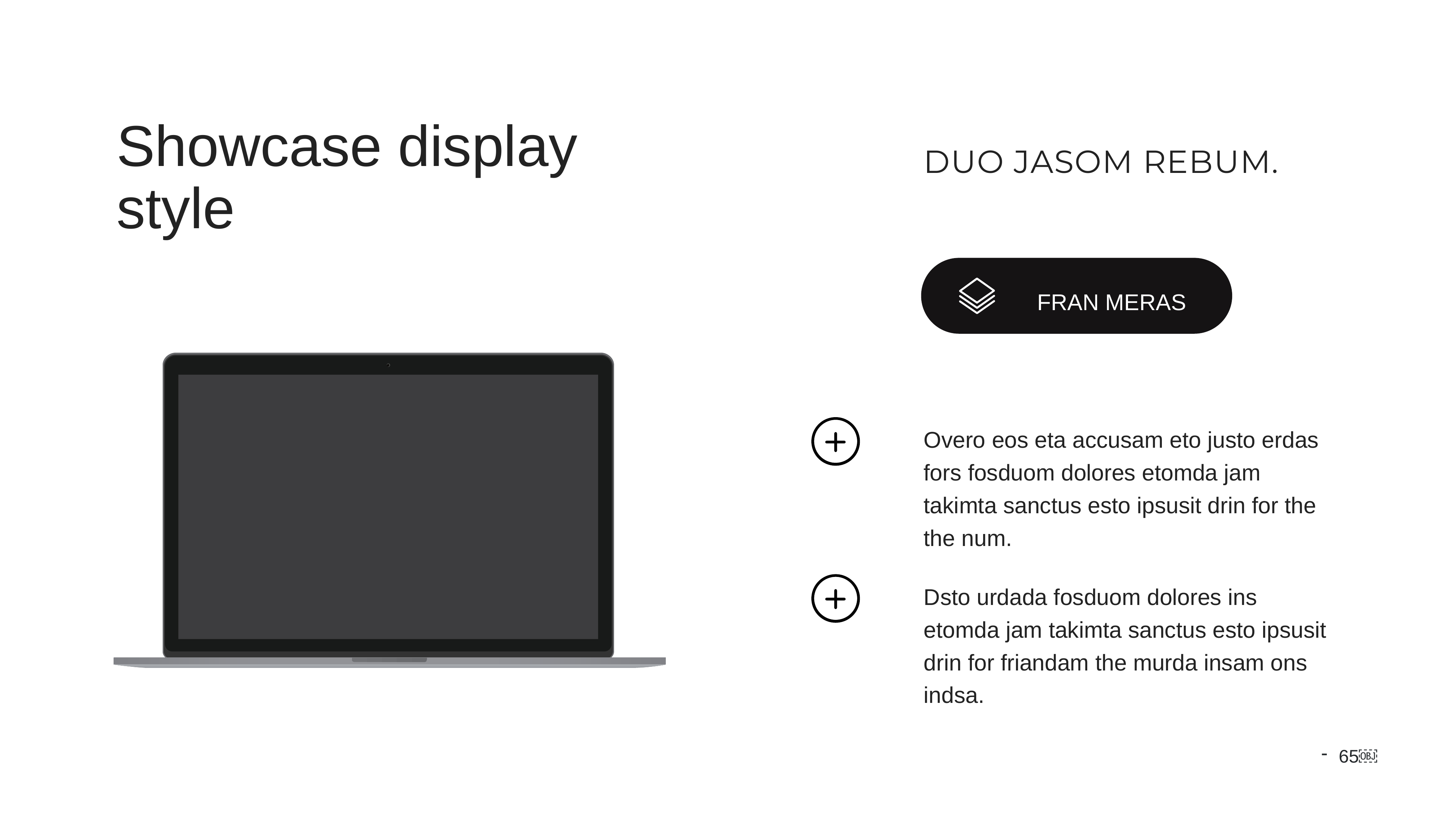

Showcase display style
duo jasom rebum.

FRAN MERAS

Overo eos eta accusam eto justo erdas fors fosduom dolores etomda jam takimta sanctus esto ipsusit drin for the the num.

Dsto urdada fosduom dolores ins etomda jam takimta sanctus esto ipsusit drin for friandam the murda insam ons indsa.